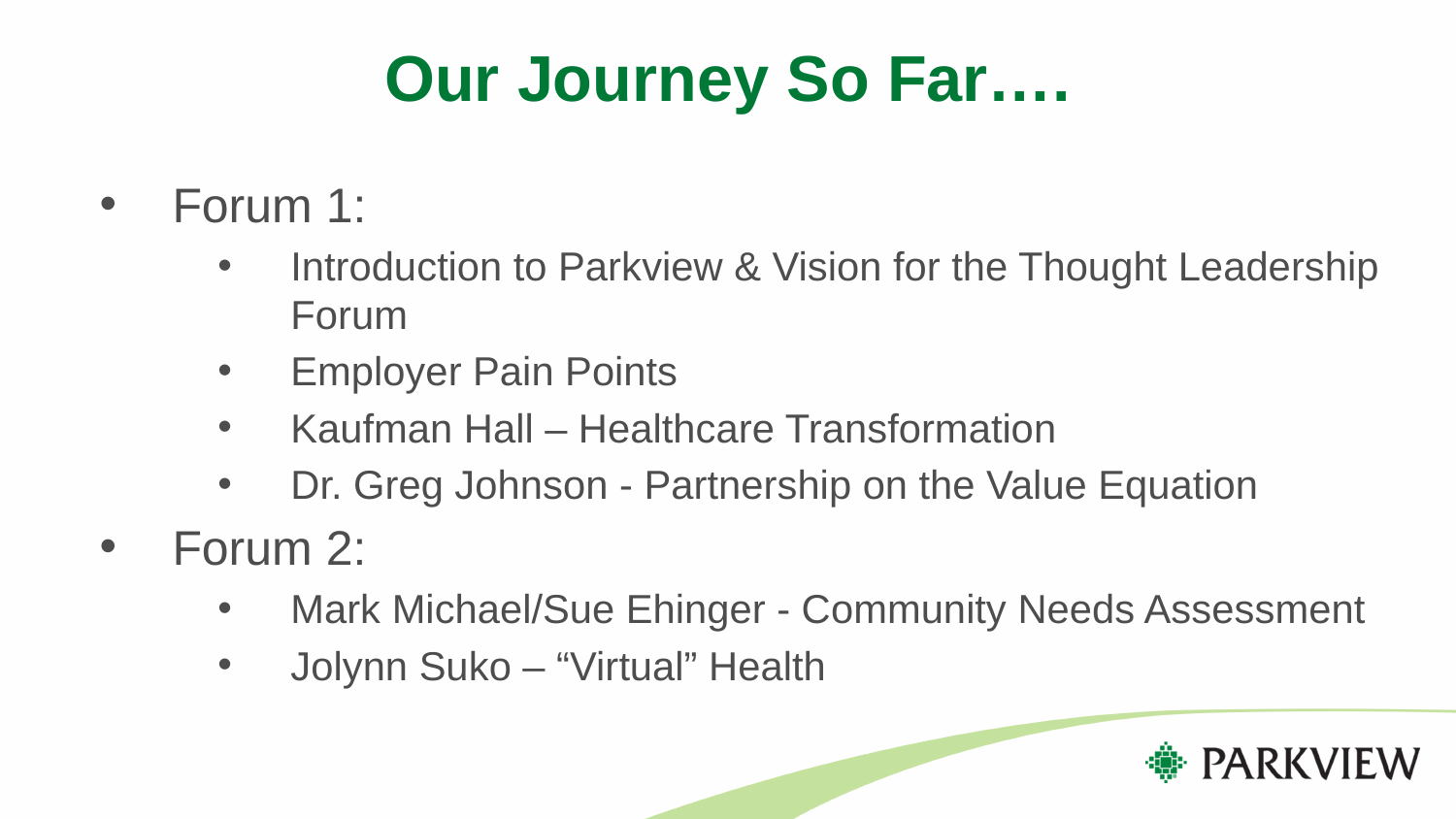

# Our Journey So Far….
Forum 1:
Introduction to Parkview & Vision for the Thought Leadership Forum
Employer Pain Points
Kaufman Hall – Healthcare Transformation
Dr. Greg Johnson - Partnership on the Value Equation
Forum 2:
Mark Michael/Sue Ehinger - Community Needs Assessment
Jolynn Suko – “Virtual” Health